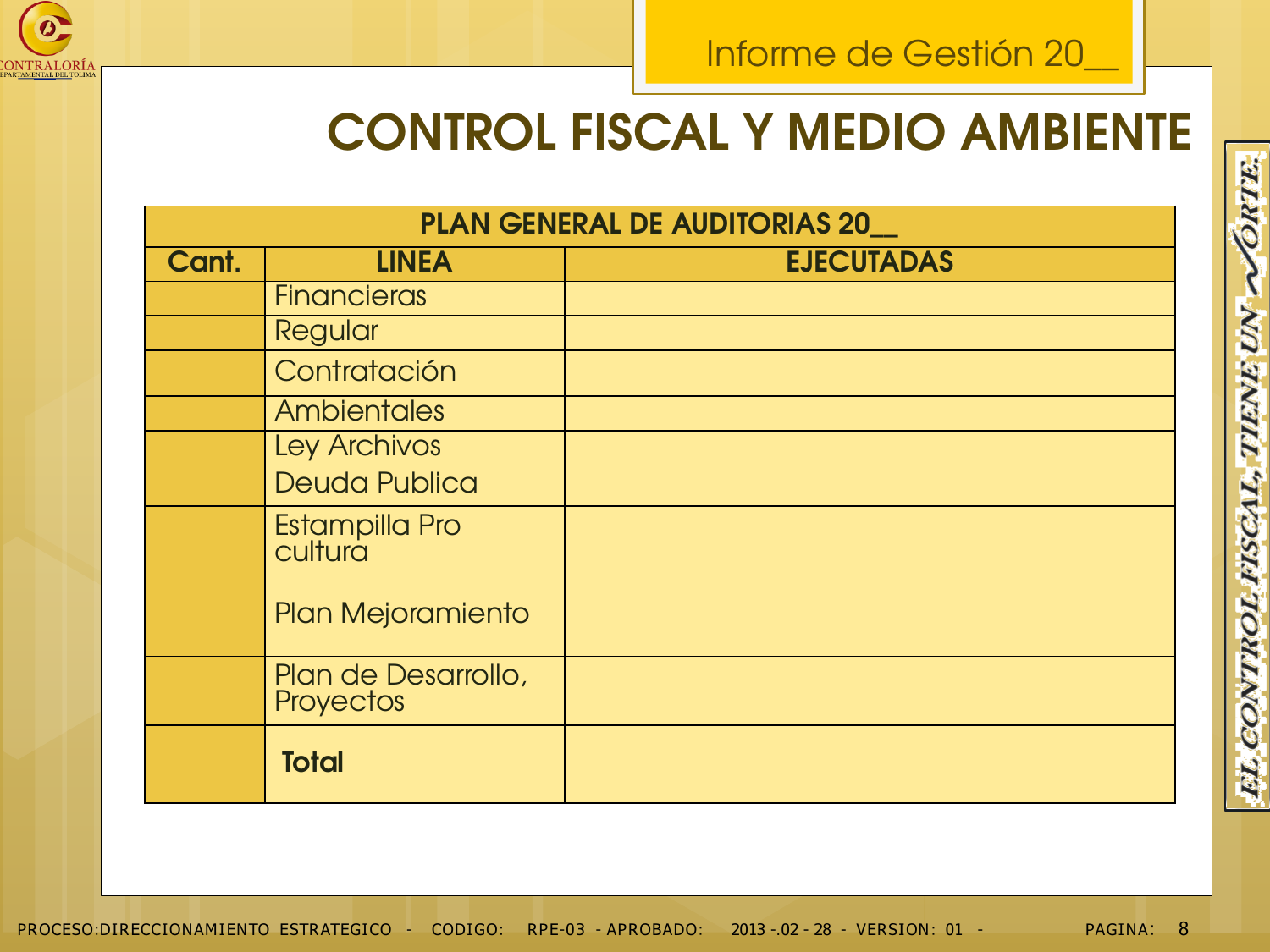

# CONTROL FISCAL Y MEDIO AMBIENTE
| PLAN GENERAL DE AUDITORIAS 20\_\_ |  |  |
| --- | --- | --- |
| Cant. | LINEA | EJECUTADAS |
|  | Financieras |  |
|  | Regular |  |
|  | Contratación |  |
|  | Ambientales |  |
|  | Ley Archivos |  |
|  | Deuda Publica |  |
|  | Estampilla Pro cultura |  |
|  | Plan Mejoramiento |  |
|  | Plan de Desarrollo, Proyectos |  |
|  | Total |  |